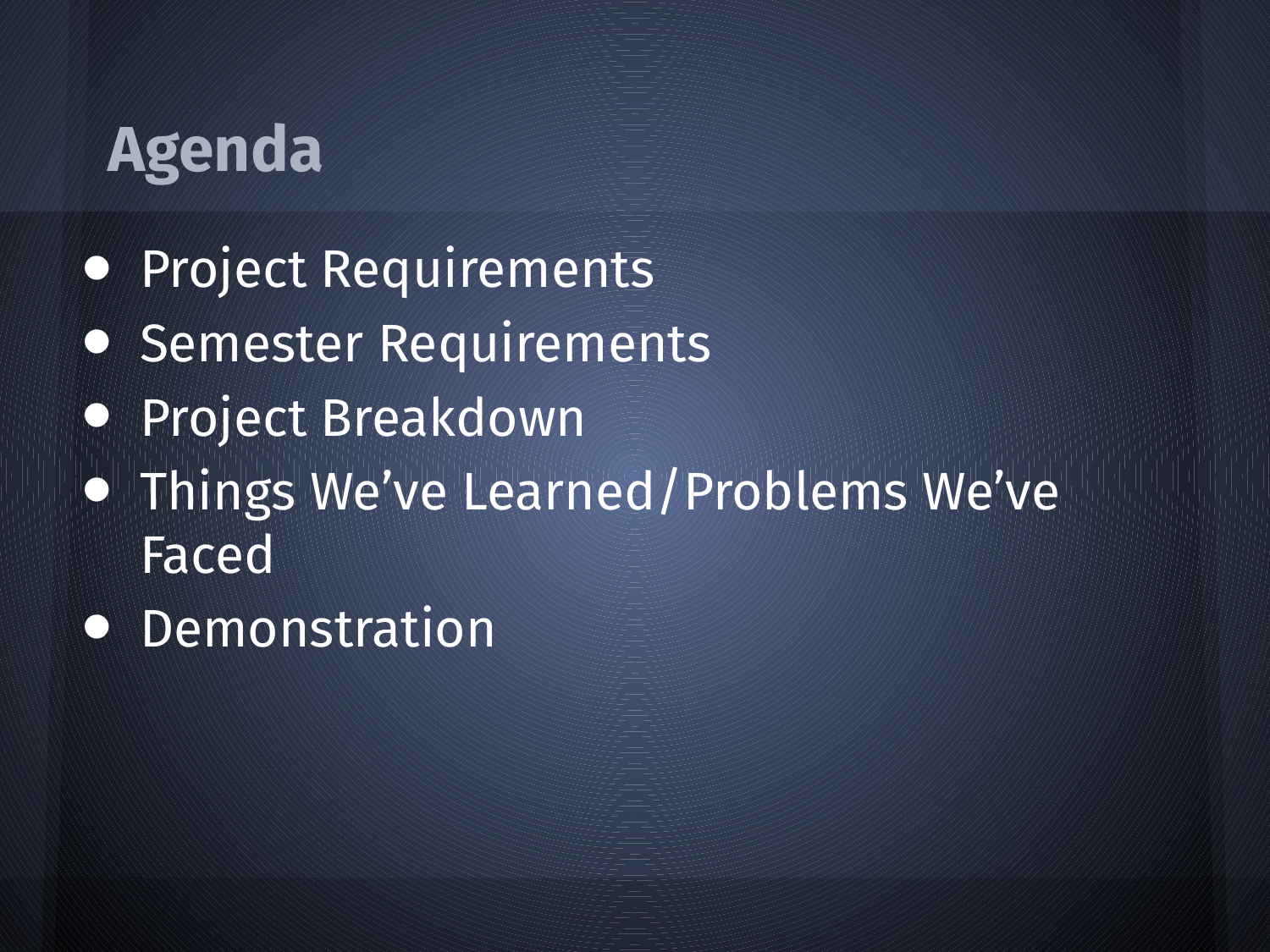

# Agenda
Project Requirements
Semester Requirements
Project Breakdown
Things We’ve Learned/Problems We’ve Faced
Demonstration